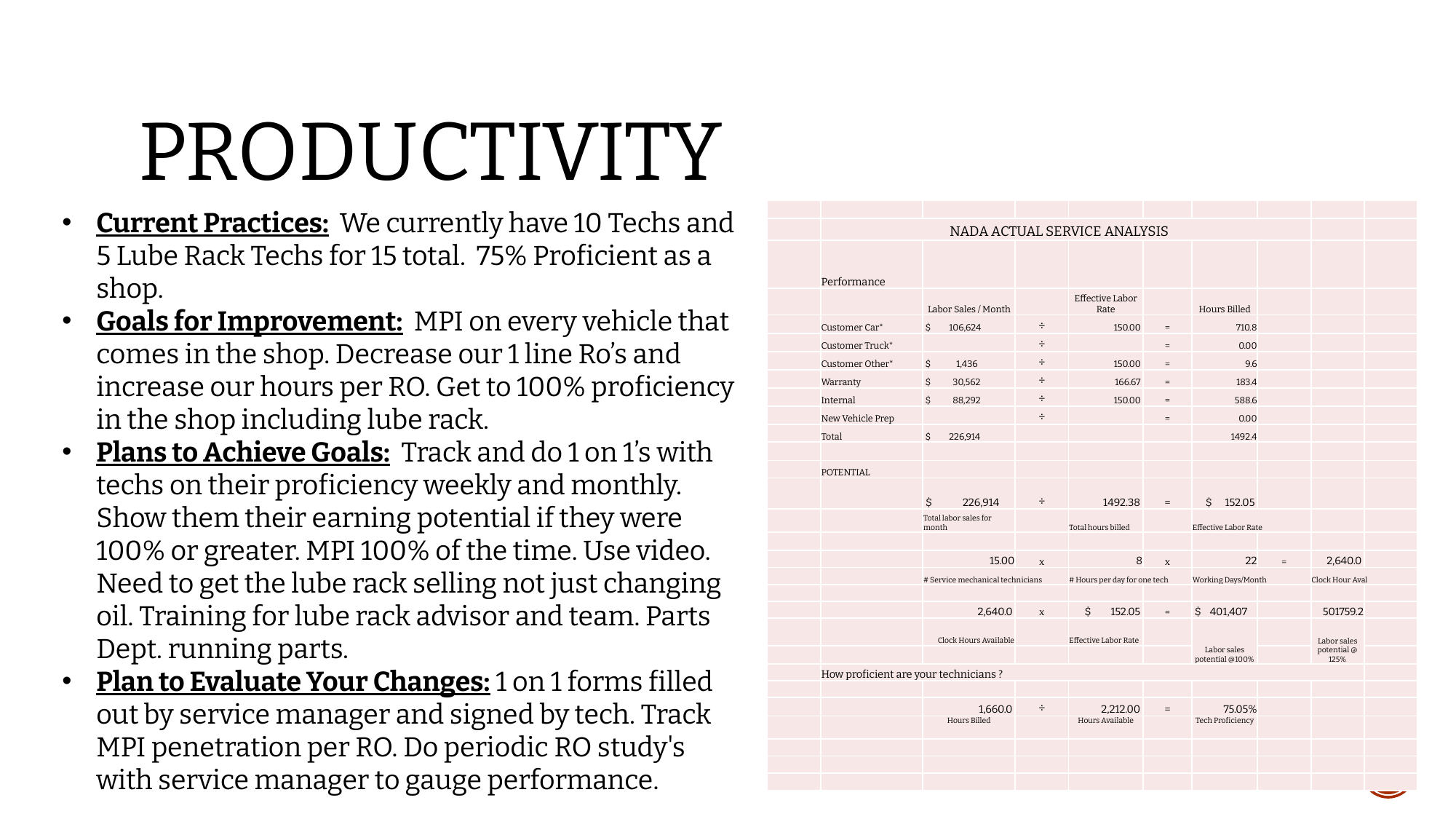

# Productivity
Current Practices:  We currently have 10 Techs and 5 Lube Rack Techs for 15 total.  75% Proficient as a shop.
Goals for Improvement:  MPI on every vehicle that comes in the shop. Decrease our 1 line Ro’s and increase our hours per RO. Get to 100% proficiency in the shop including lube rack.
Plans to Achieve Goals:  Track and do 1 on 1’s with techs on their proficiency weekly and monthly. Show them their earning potential if they were 100% or greater. MPI 100% of the time. Use video. Need to get the lube rack selling not just changing oil. Training for lube rack advisor and team. Parts Dept. running parts.
Plan to Evaluate Your Changes: 1 on 1 forms filled out by service manager and signed by tech. Track MPI penetration per RO. Do periodic RO study's with service manager to gauge performance.
|  |  |  |  |  |  |  |  |  |  |
| --- | --- | --- | --- | --- | --- | --- | --- | --- | --- |
|  | NADA ACTUAL SERVICE ANALYSIS |  |  |  |  |  |  |  |  |
|  | Performance |  |  |  |  |  |  |  |  |
|  |  | Labor Sales / Month |  | Effective Labor Rate |  | Hours Billed |  |  |  |
|  | Customer Car\* | $ 106,624 | ÷ | 150.00 | = | 710.8 |  |  |  |
|  | Customer Truck\* |  | ÷ |  | = | 0.00 |  |  |  |
|  | Customer Other\* | $ 1,436 | ÷ | 150.00 | = | 9.6 |  |  |  |
|  | Warranty | $ 30,562 | ÷ | 166.67 | = | 183.4 |  |  |  |
|  | Internal | $ 88,292 | ÷ | 150.00 | = | 588.6 |  |  |  |
|  | New Vehicle Prep |  | ÷ |  | = | 0.00 |  |  |  |
|  | Total | $ 226,914 |  |  |  | 1492.4 |  |  |  |
|  |  |  |  |  |  |  |  |  |  |
|  | POTENTIAL |  |  |  |  |  |  |  |  |
|  |  | $ 226,914 | ÷ | 1492.38 | = | $ 152.05 |  |  |  |
|  |  | Total labor sales for month |  | Total hours billed |  | Effective Labor Rate |  |  |  |
|  |  |  |  |  |  |  |  |  |  |
|  |  | 15.00 | x | 8 | x | 22 | = | 2,640.0 |  |
|  |  | # Service mechanical technicians |  | # Hours per day for one tech |  | Working Days/Month |  | Clock Hour Aval |  |
|  |  |  |  |  |  |  |  |  |  |
|  |  | 2,640.0 | x | $ 152.05 | = | $ 401,407 |  | 501759.2 |  |
|  |  | Clock Hours Available |  | Effective Labor Rate |  | Labor sales potential @100% |  | Labor sales potential @ 125% |  |
|  |  |  |  |  |  |  |  |  |  |
|  | How proficient are your technicians ? |  |  |  |  |  |  |  |  |
|  |  |  |  |  |  |  |  |  |  |
|  |  | 1,660.0 | ÷ | 2,212.00 | = | 75.05% |  |  |  |
|  |  | Hours Billed |  | Hours Available |  | Tech Proficiency |  |  |  |
|  |  |  |  |  |  |  |  |  |  |
|  |  |  |  |  |  |  |  |  |  |
|  |  |  |  |  |  |  |  |  |  |